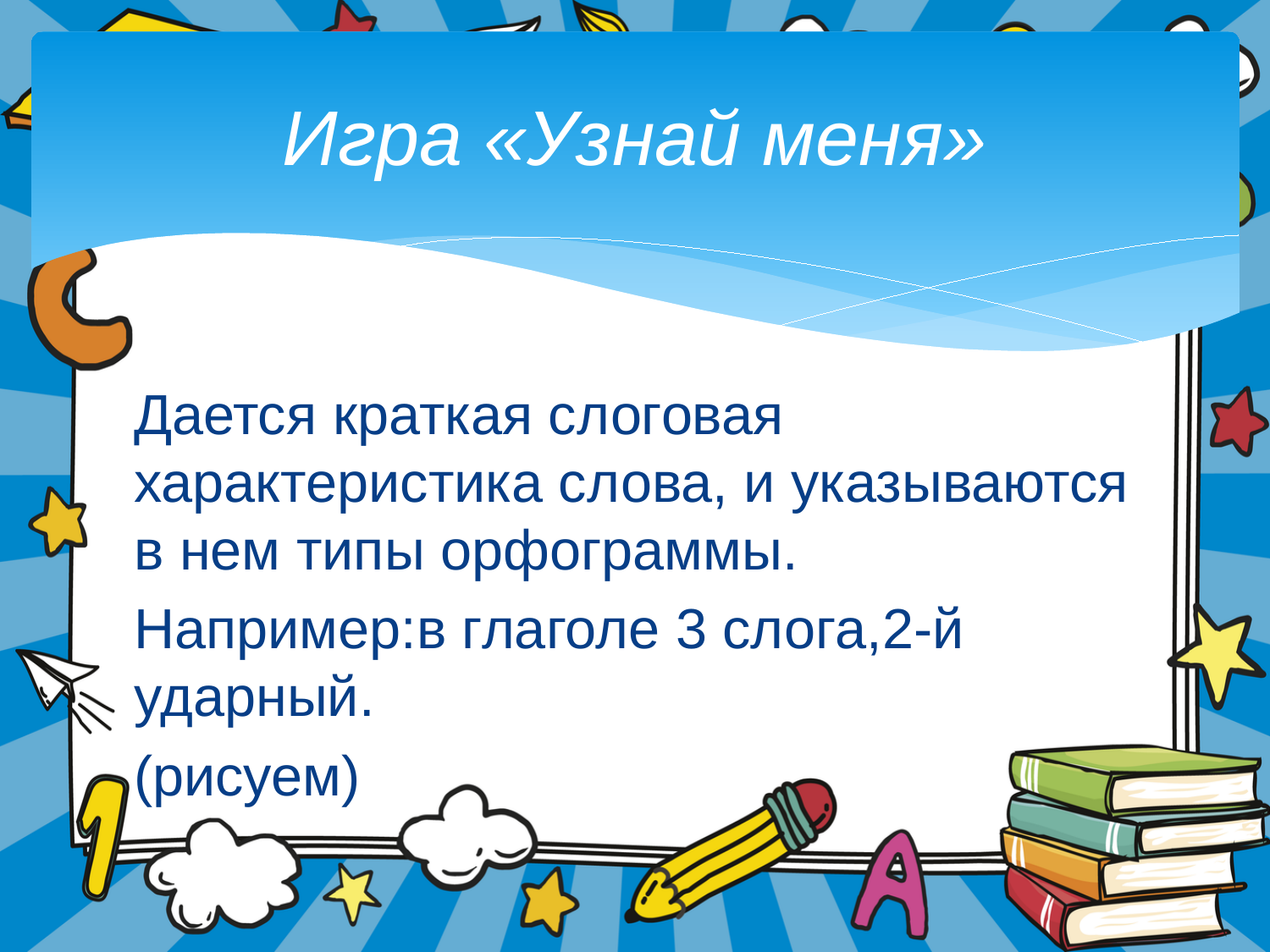

# Игра «Узнай меня»
Дается краткая слоговая  характеристика слова, и указываются в нем типы орфограммы.
Например:в глаголе 3 слога,2-й ударный.
(рисуем)